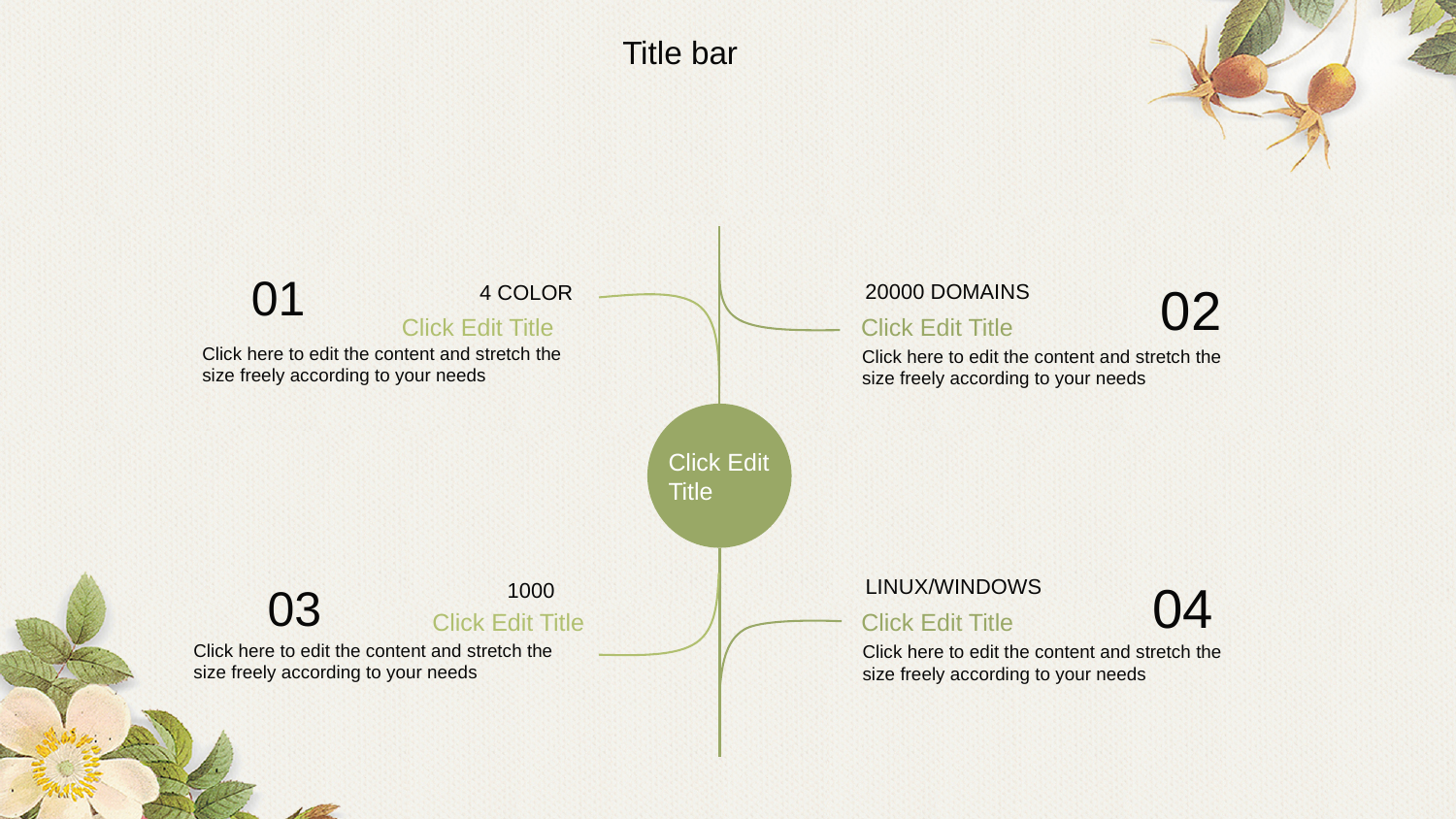

Title bar
01

02
20000 DOMAINS
4 COLOR

Click Edit Title
Click Edit Title
Click here to edit the content and stretch the size freely according to your needs
Click here to edit the content and stretch the size freely according to your needs
Click Edit Title
LINUX/WINDOWS
04
1000
03

Click Edit Title
Click Edit Title

Click here to edit the content and stretch the size freely according to your needs
Click here to edit the content and stretch the size freely according to your needs